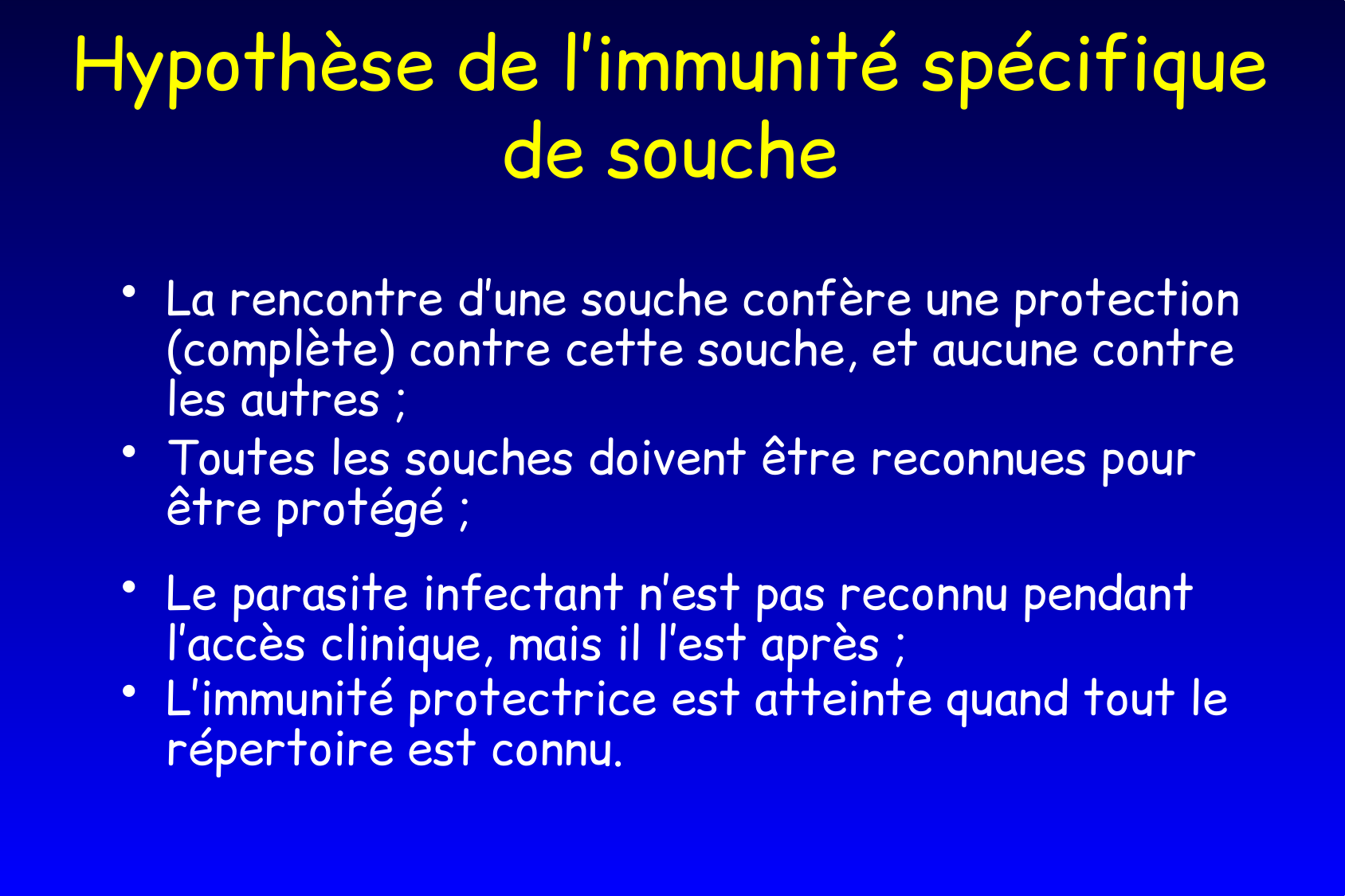

# Hypothèse de l’immunité spécifique de souche
La rencontre d’une souche confère une protection (complète) contre cette souche, et aucune contre les autres ;
Toutes les souches doivent être reconnues pour être protégé ;
Le parasite infectant n’est pas reconnu pendant l’accès clinique, mais il l’est après ;
L’immunité protectrice est atteinte quand tout le répertoire est connu.